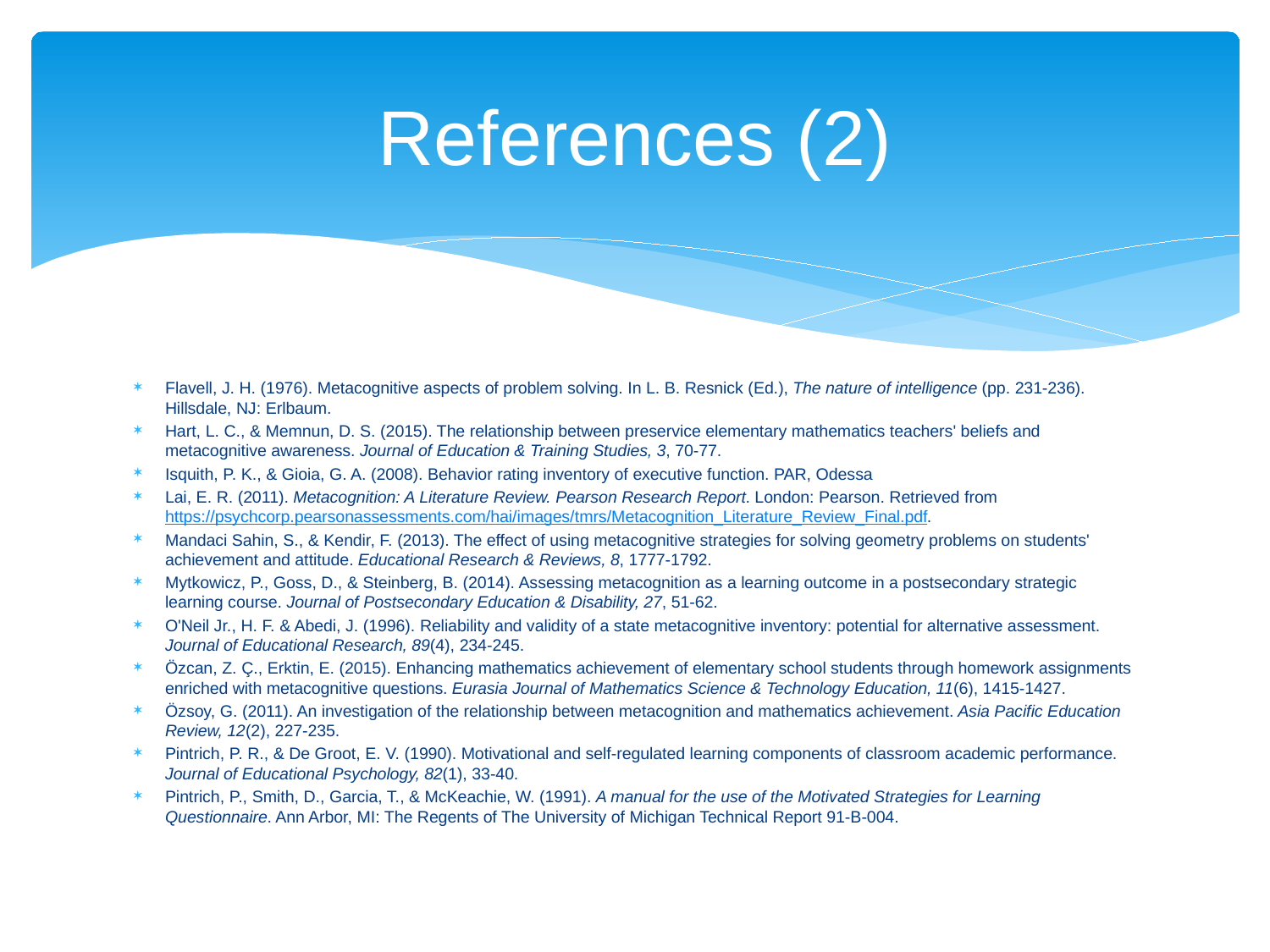

# References (2)
Flavell, J. H. (1976). Metacognitive aspects of problem solving. In L. B. Resnick (Ed.), The nature of intelligence (pp. 231-236). Hillsdale, NJ: Erlbaum.
Hart, L. C., & Memnun, D. S. (2015). The relationship between preservice elementary mathematics teachers' beliefs and metacognitive awareness. Journal of Education & Training Studies, 3, 70-77.
Isquith, P. K., & Gioia, G. A. (2008). Behavior rating inventory of executive function. PAR, Odessa
Lai, E. R. (2011). Metacognition: A Literature Review. Pearson Research Report. London: Pearson. Retrieved from https://psychcorp.pearsonassessments.com/hai/images/tmrs/Metacognition_Literature_Review_Final.pdf.
Mandaci Sahin, S., & Kendir, F. (2013). The effect of using metacognitive strategies for solving geometry problems on students' achievement and attitude. Educational Research & Reviews, 8, 1777-1792.
Mytkowicz, P., Goss, D., & Steinberg, B. (2014). Assessing metacognition as a learning outcome in a postsecondary strategic learning course. Journal of Postsecondary Education & Disability, 27, 51-62.
O'Neil Jr., H. F. & Abedi, J. (1996). Reliability and validity of a state metacognitive inventory: potential for alternative assessment. Journal of Educational Research, 89(4), 234-245.
Özcan, Z. Ç., Erktin, E. (2015). Enhancing mathematics achievement of elementary school students through homework assignments enriched with metacognitive questions. Eurasia Journal of Mathematics Science & Technology Education, 11(6), 1415-1427.
Özsoy, G. (2011). An investigation of the relationship between metacognition and mathematics achievement. Asia Pacific Education Review, 12(2), 227-235.
Pintrich, P. R., & De Groot, E. V. (1990). Motivational and self-regulated learning components of classroom academic performance. Journal of Educational Psychology, 82(1), 33-40.
Pintrich, P., Smith, D., Garcia, T., & McKeachie, W. (1991). A manual for the use of the Motivated Strategies for Learning Questionnaire. Ann Arbor, MI: The Regents of The University of Michigan Technical Report 91-B-004.